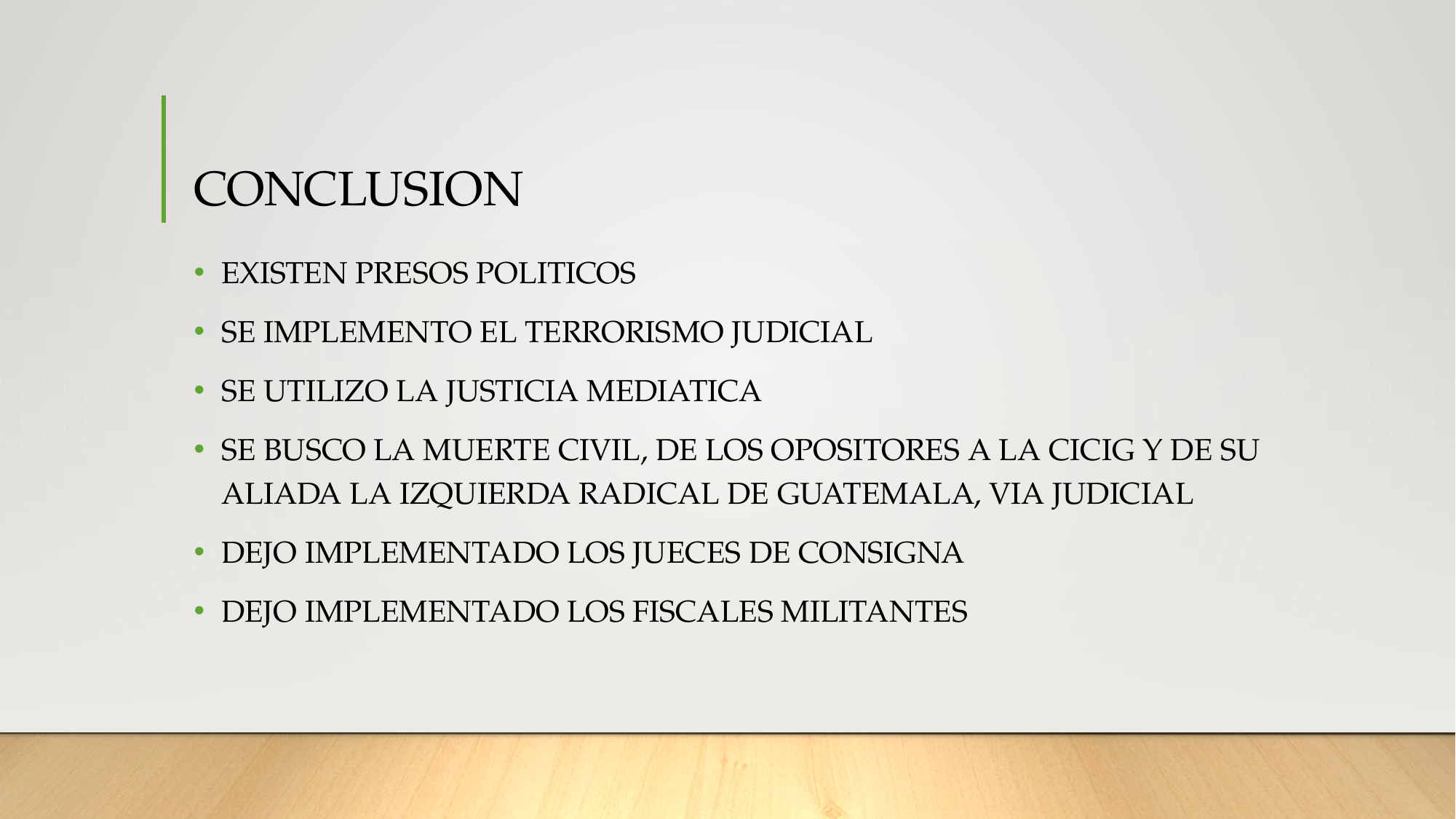

# CONCLUSION
EXISTEN PRESOS POLITICOS
SE IMPLEMENTO EL TERRORISMO JUDICIAL
SE UTILIZO LA JUSTICIA MEDIATICA
SE BUSCO LA MUERTE CIVIL, DE LOS OPOSITORES A LA CICIG Y DE SU ALIADA LA IZQUIERDA RADICAL DE GUATEMALA, VIA JUDICIAL
DEJO IMPLEMENTADO LOS JUECES DE CONSIGNA
DEJO IMPLEMENTADO LOS FISCALES MILITANTES